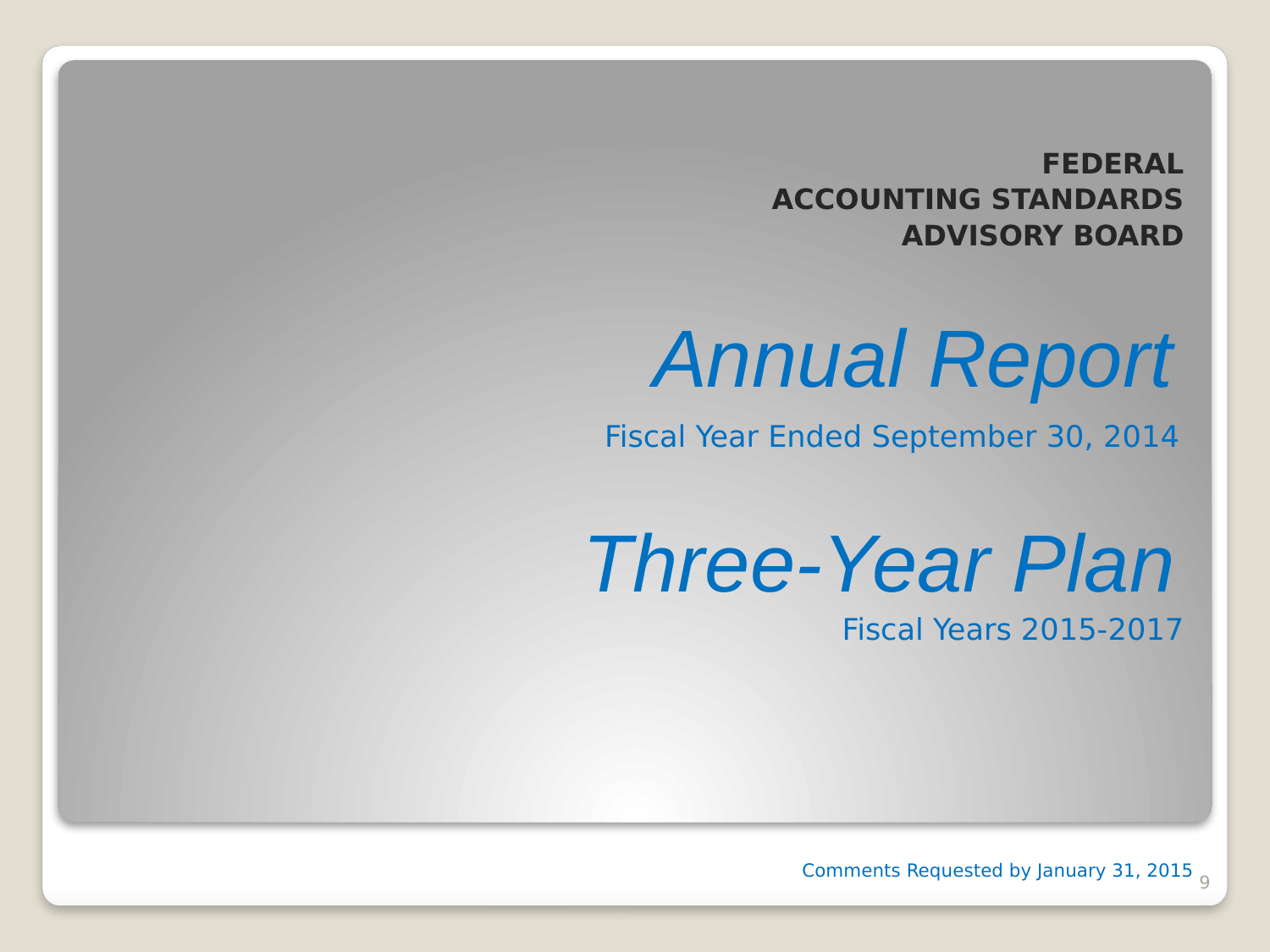

FEDERAL
ACCOUNTING STANDARDS
ADVISORY BOARD

Annual Report
Fiscal Year Ended September 30, 2014

Three-Year Plan
Fiscal Years 2015-2017

Comments Requested by January 31, 2015
9